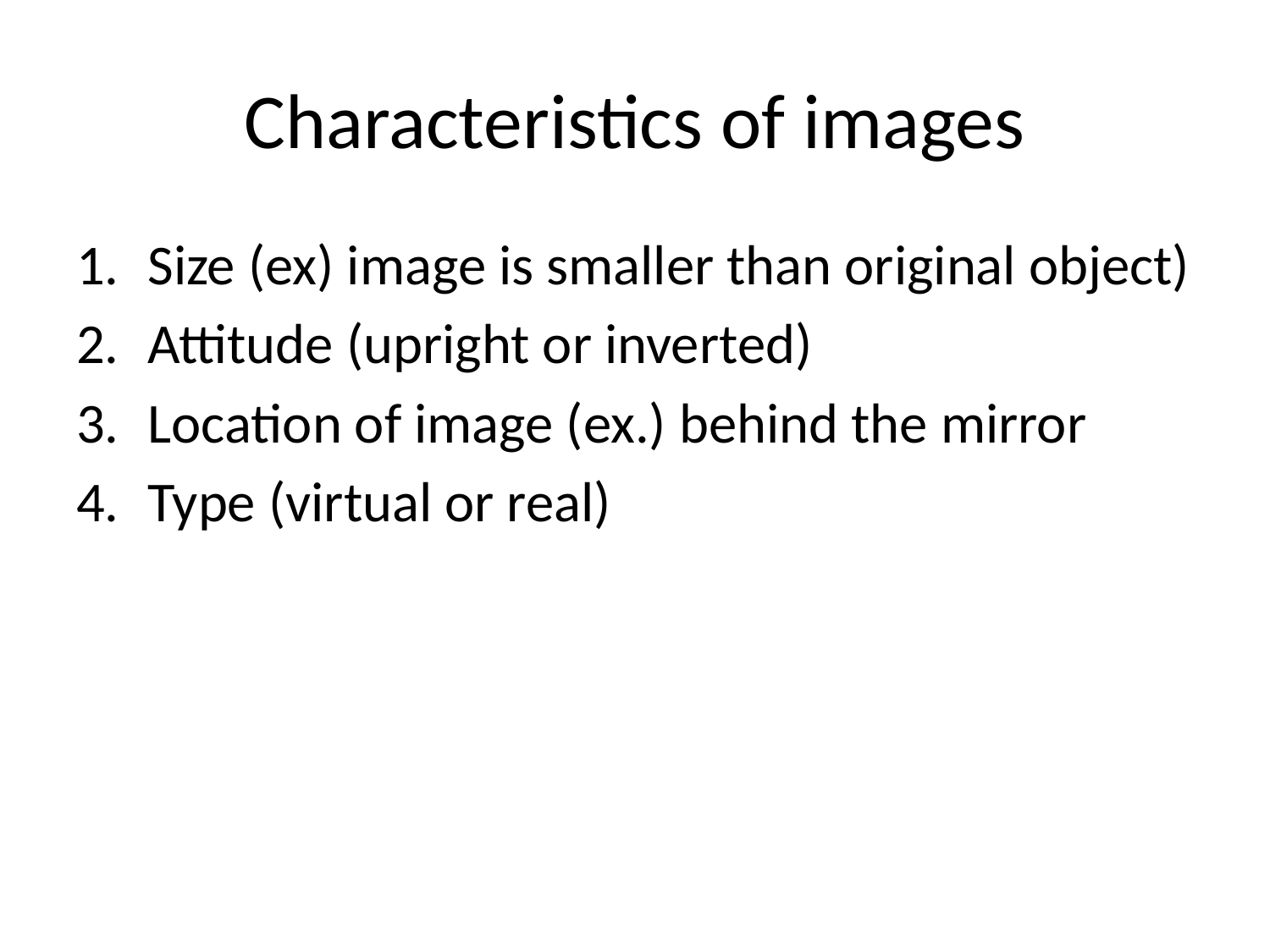

# Characteristics of images
Size (ex) image is smaller than original object)
Attitude (upright or inverted)
Location of image (ex.) behind the mirror
Type (virtual or real)